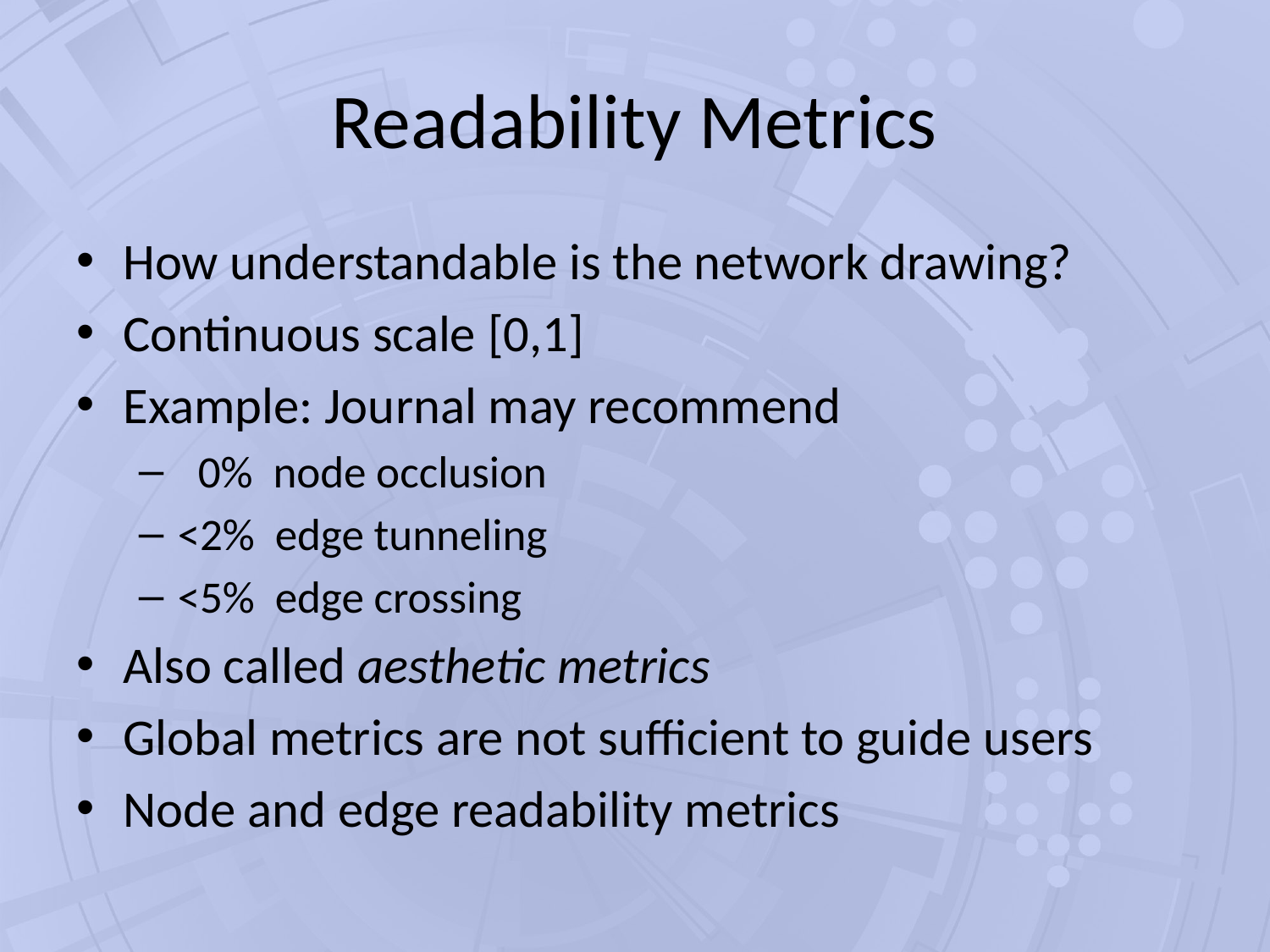

# Readability Metrics
How understandable is the network drawing?
Continuous scale [0,1]
Example: Journal may recommend
  0%  node occlusion
<2%  edge tunneling
<5%  edge crossing
Also called aesthetic metrics
Global metrics are not sufficient to guide users
Node and edge readability metrics